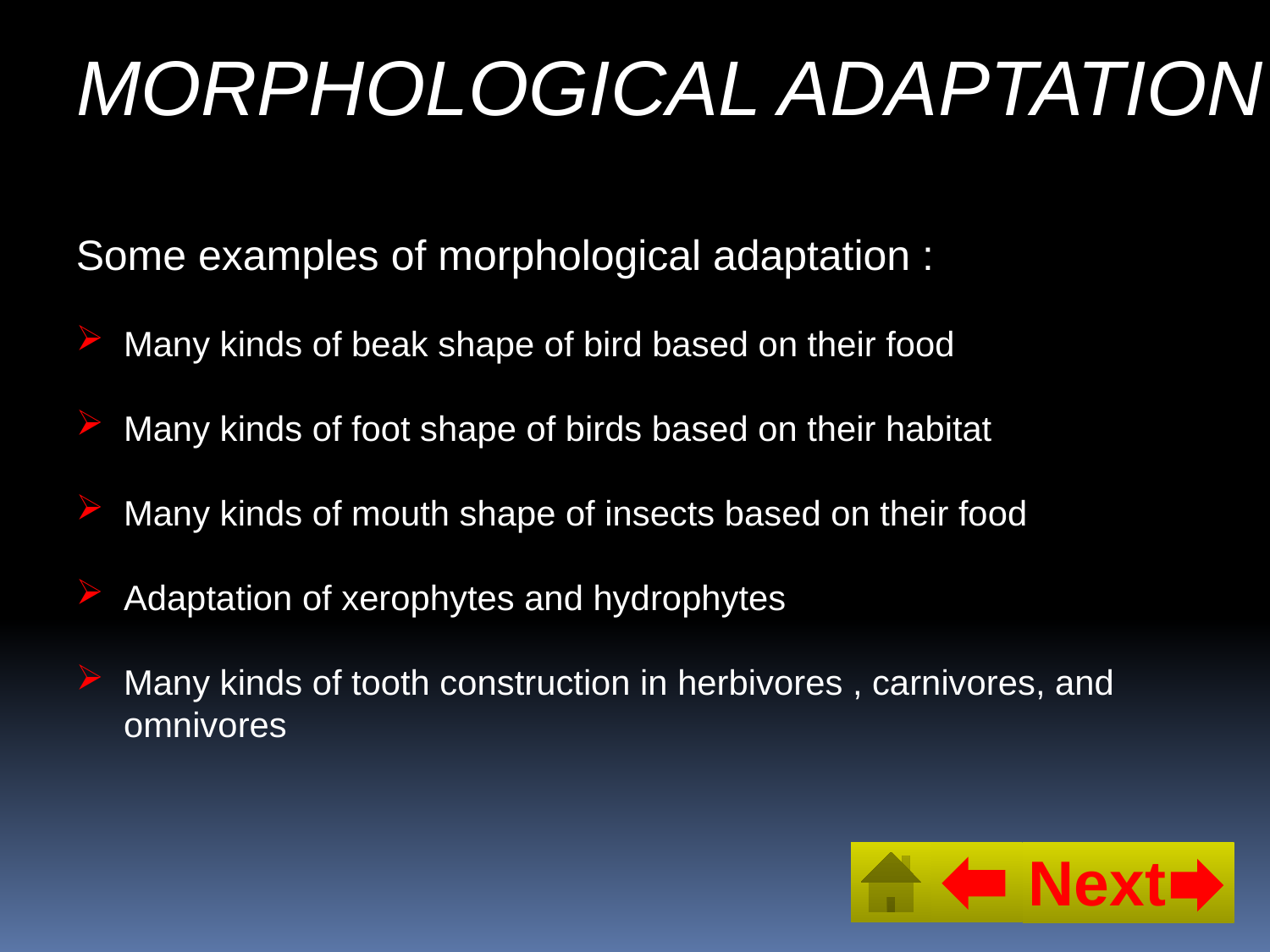

MORPHOLOGICAL ADAPTATION
Some examples of morphological adaptation :

Many kinds of beak shape of bird based on their food

Many kinds of foot shape of birds based on their habitat

Many kinds of mouth shape of insects based on their food

Adaptation of xerophytes and hydrophytes

Many kinds of tooth construction in herbivores , carnivores, and omnivores

Next